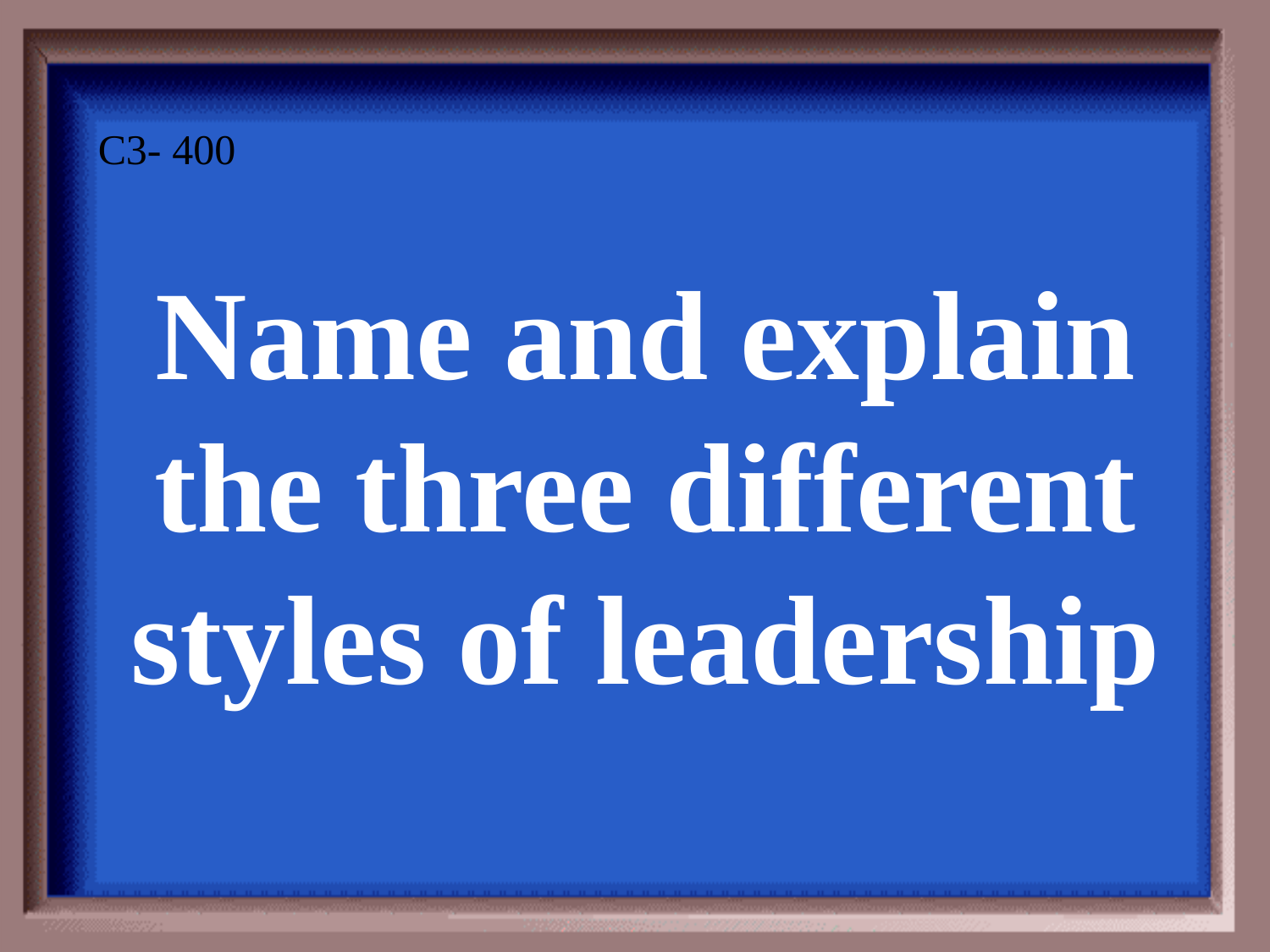

C3- 400
Name and explain the three different styles of leadership